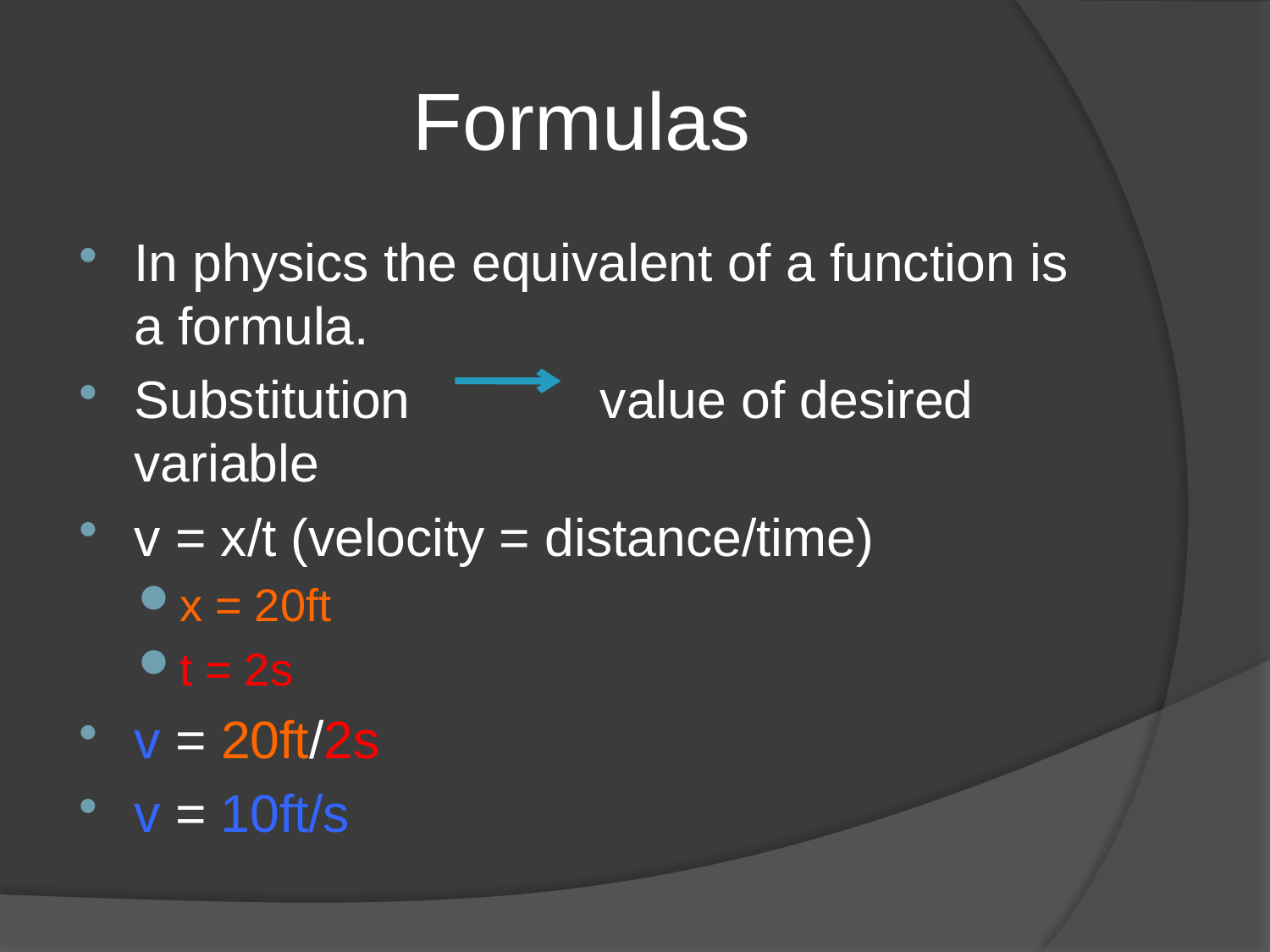

# Formulas
In physics the equivalent of a function is a formula.
Substitution             value of desired variable
v = x/t (velocity = distance/time)
x = 20ft
t = 2s
v = 20ft/2s
v = 10ft/s